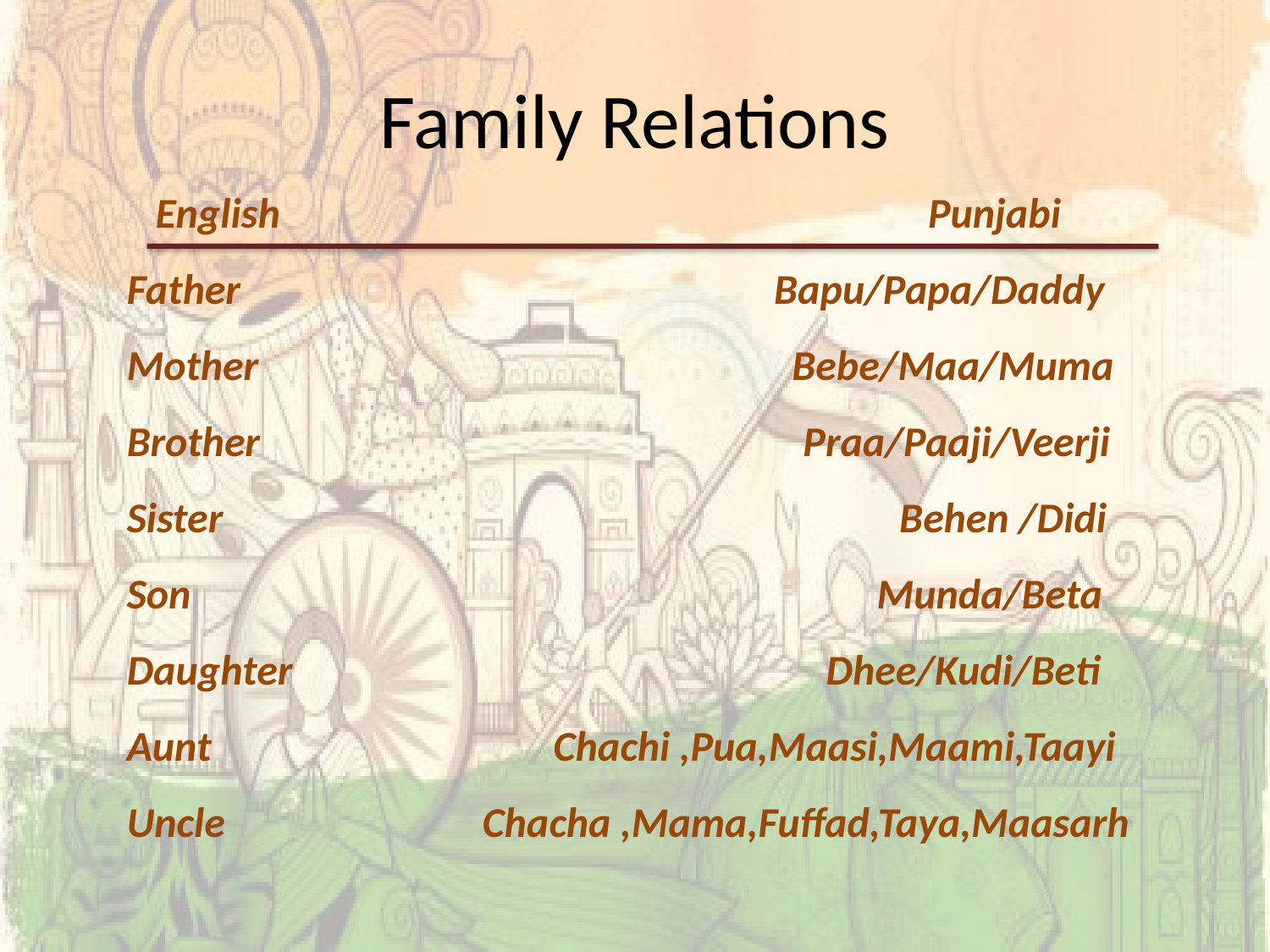

# Family Relations
   English                                                                    Punjabi
Father                                                        Bapu/Papa/Daddy
Mother                                                        Bebe/Maa/Muma
Brother                                                         Praa/Paaji/Veerji
Sister                                                                       Behen /Didi
Son                                                                        Munda/Beta
Daughter                                                        Dhee/Kudi/Beti
Aunt                                    Chachi ,Pua,Maasi,Maami,Taayi
Uncle                           Chacha ,Mama,Fuffad,Taya,Maasarh